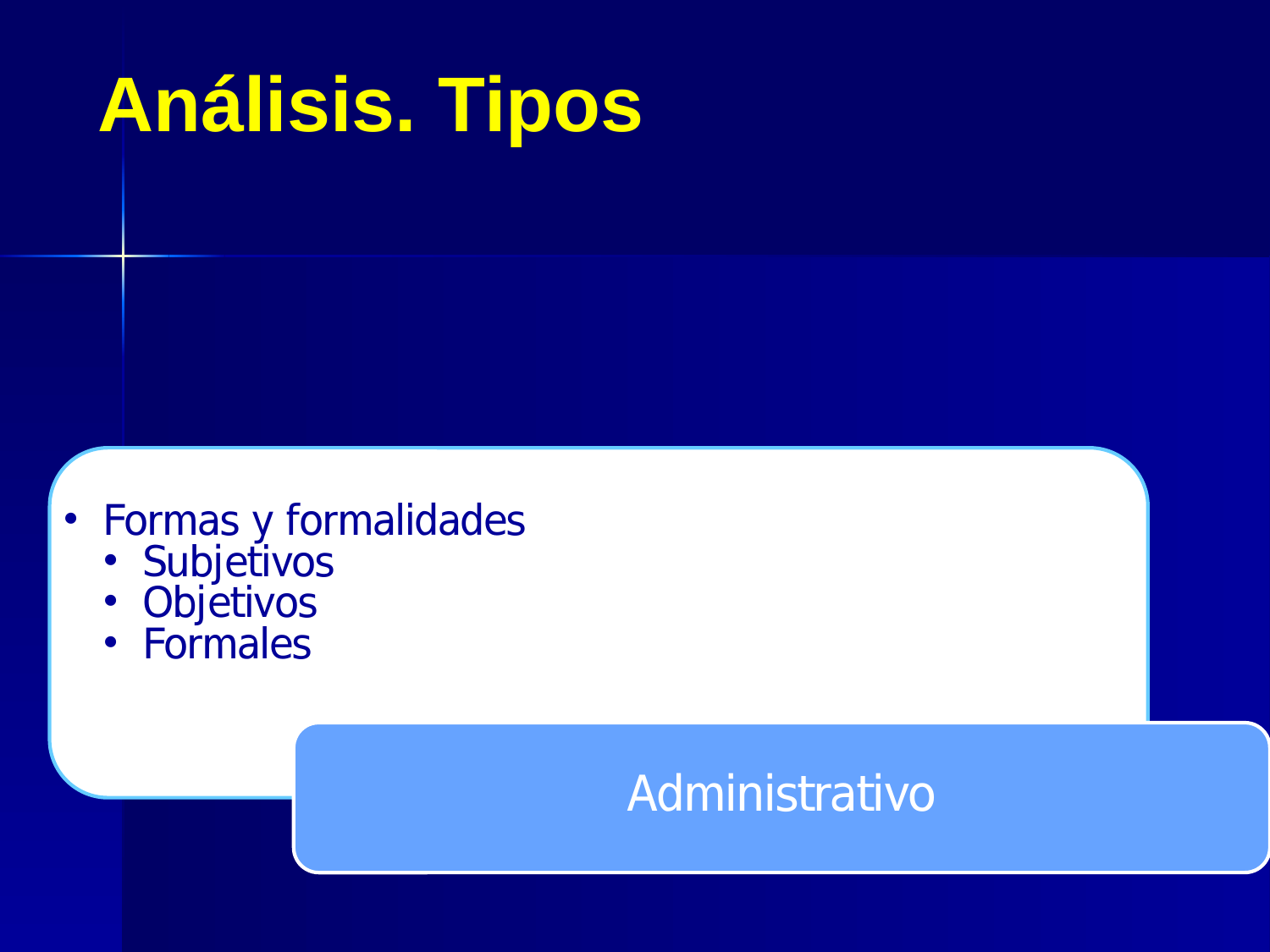

# Análisis. Tipos
Administrativo
Formas y formalidades
Subjetivos
Objetivos
Formales